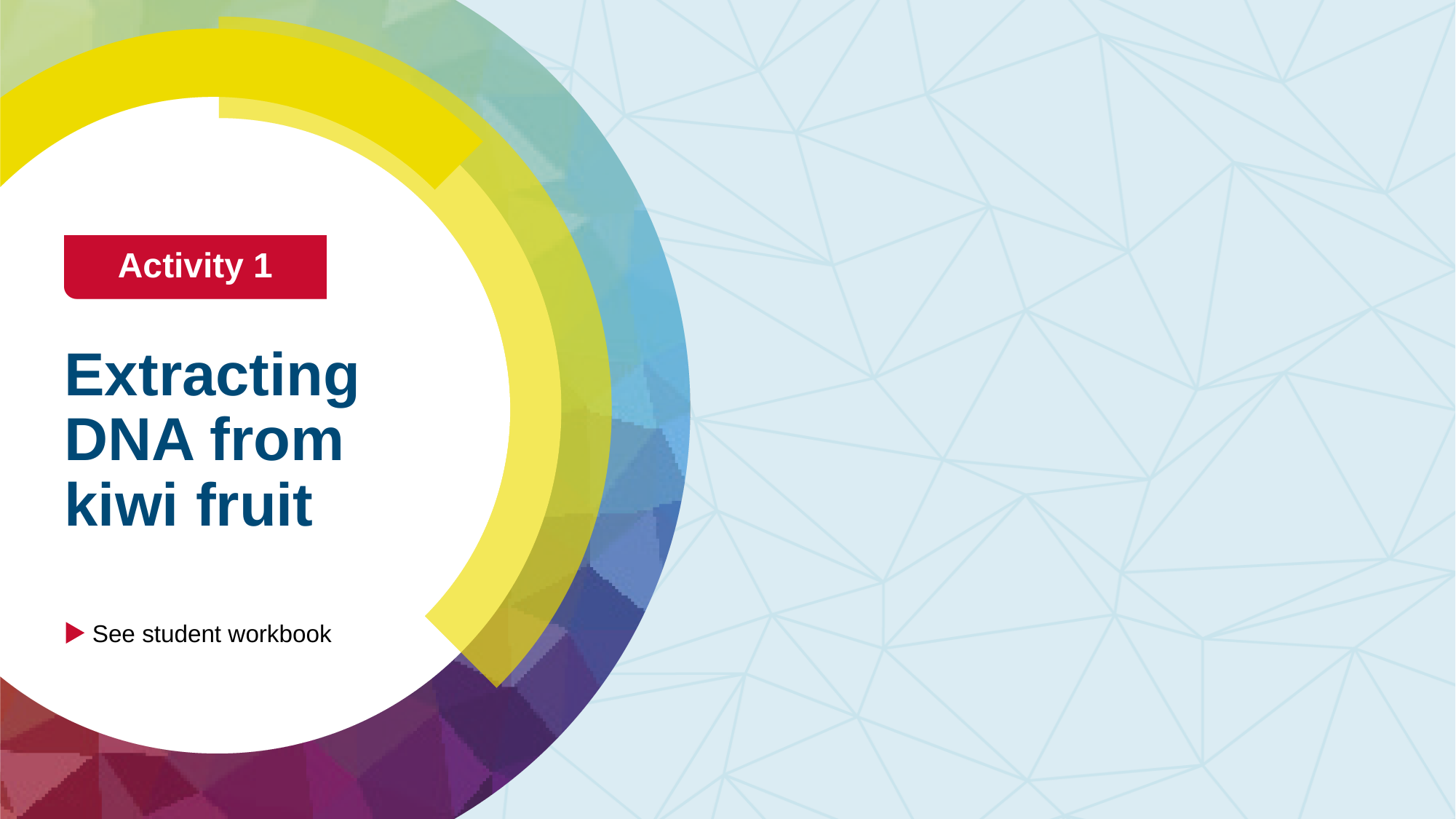

Activity 1
# Extracting DNA from kiwi fruit
See student workbook